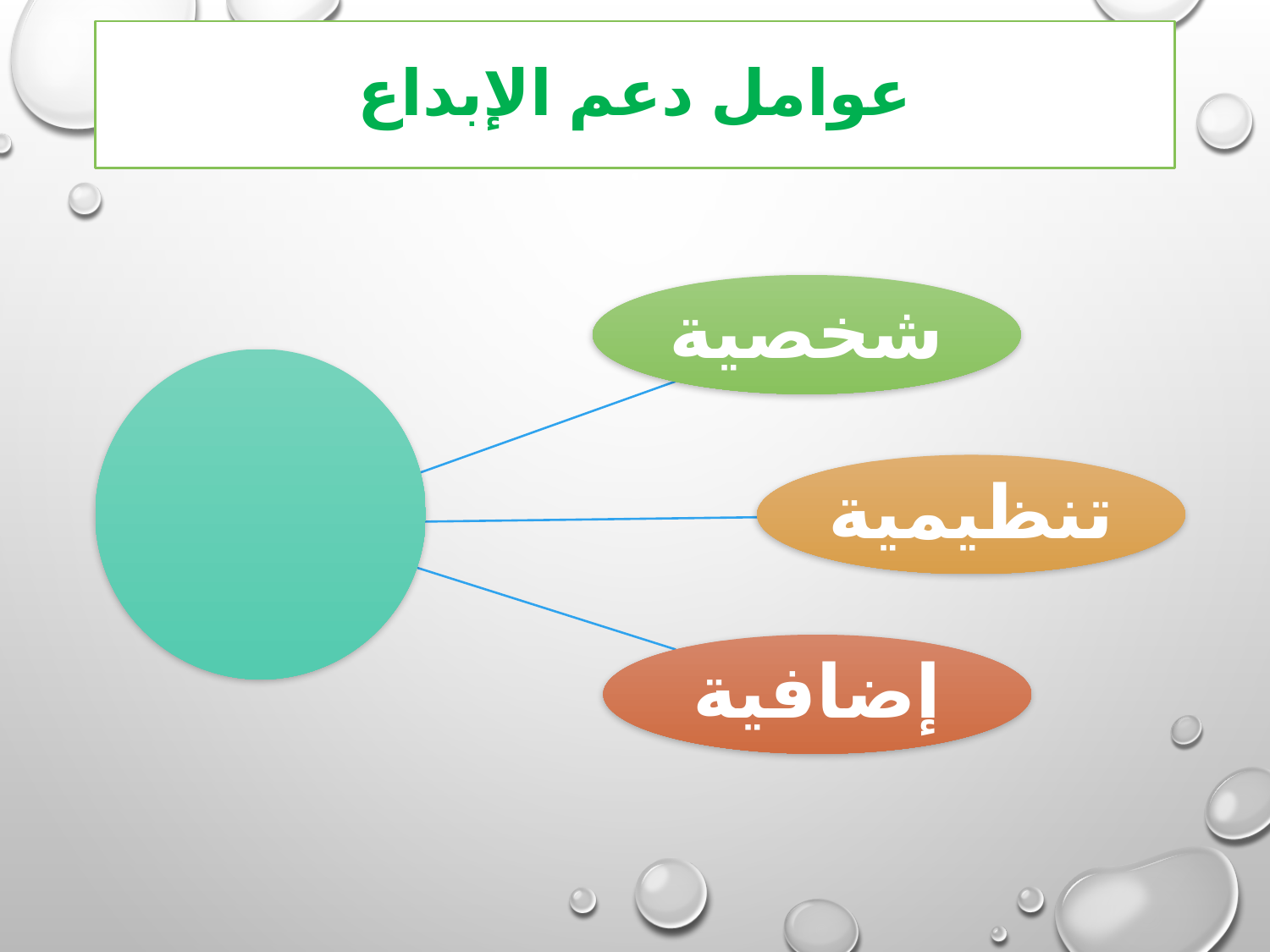

# عوامل دعم الإبداع
شخصية
تنظيمية
إضافية